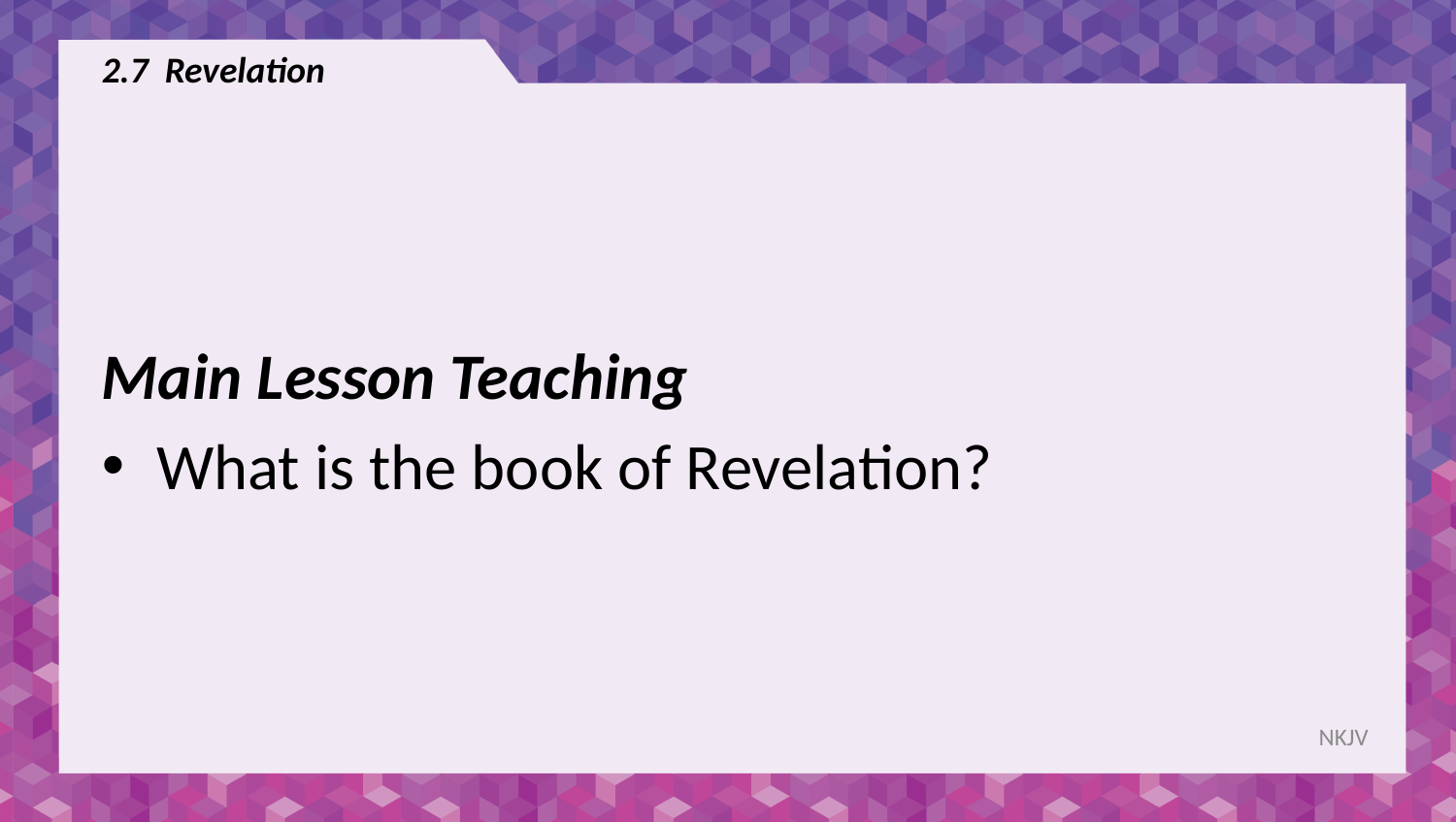

# 2.7  Revelation
Main Lesson Teaching
What is the book of Revelation?
NKJV